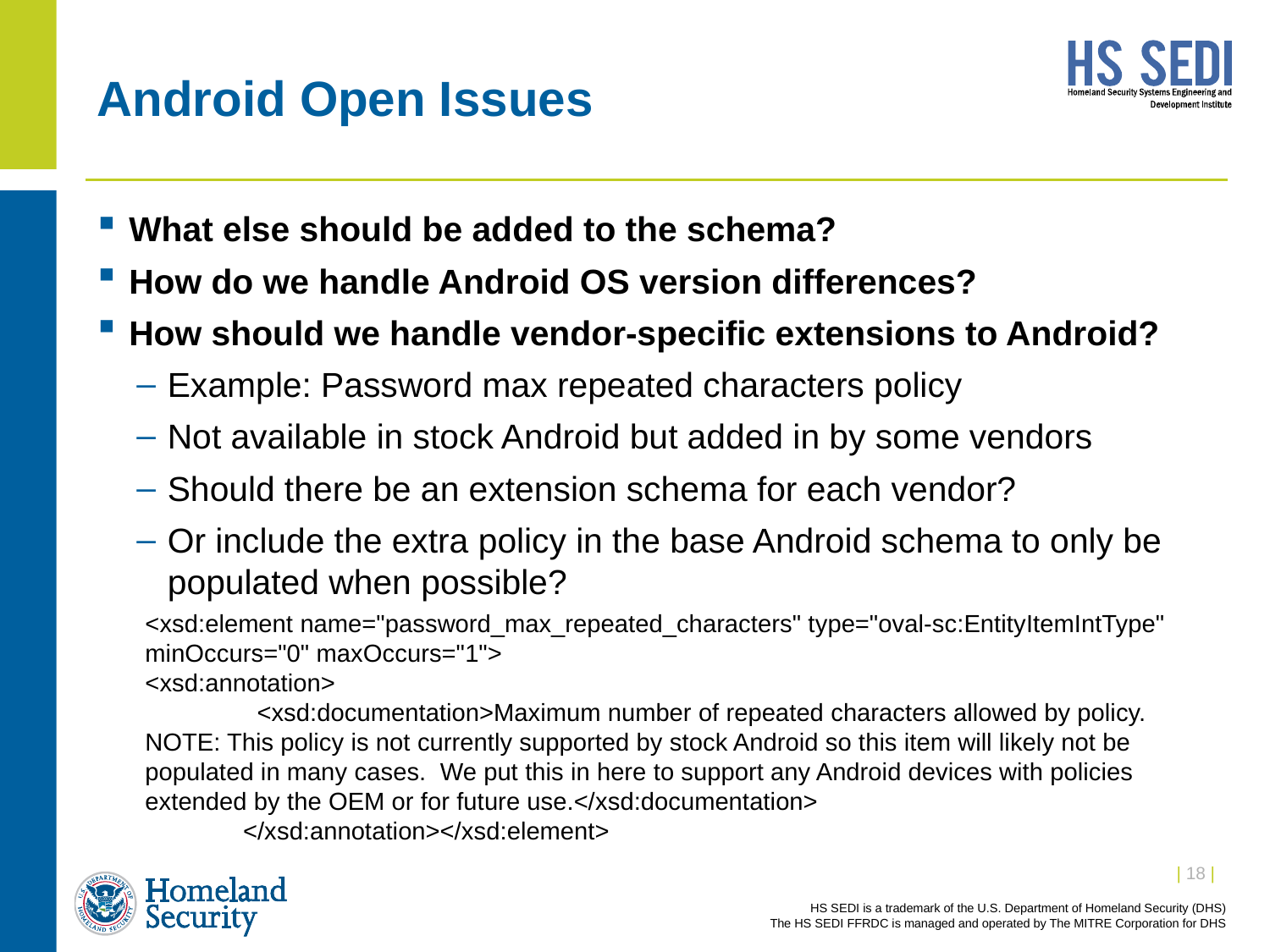

# Android Open Issues
What else should be added to the schema?
How do we handle Android OS version differences?
How should we handle vendor-specific extensions to Android?
Example: Password max repeated characters policy
Not available in stock Android but added in by some vendors
Should there be an extension schema for each vendor?
Or include the extra policy in the base Android schema to only be populated when possible?

<xsd:element name="password_max_repeated_characters" type="oval-sc:EntityItemIntType" minOccurs="0" maxOccurs="1">
<xsd:annotation>
                <xsd:documentation>Maximum number of repeated characters allowed by policy.  NOTE: This policy is not currently supported by stock Android so this item will likely not be populated in many cases.  We put this in here to support any Android devices with policies extended by the OEM or for future use.</xsd:documentation>
              </xsd:annotation></xsd:element>

| 18 |